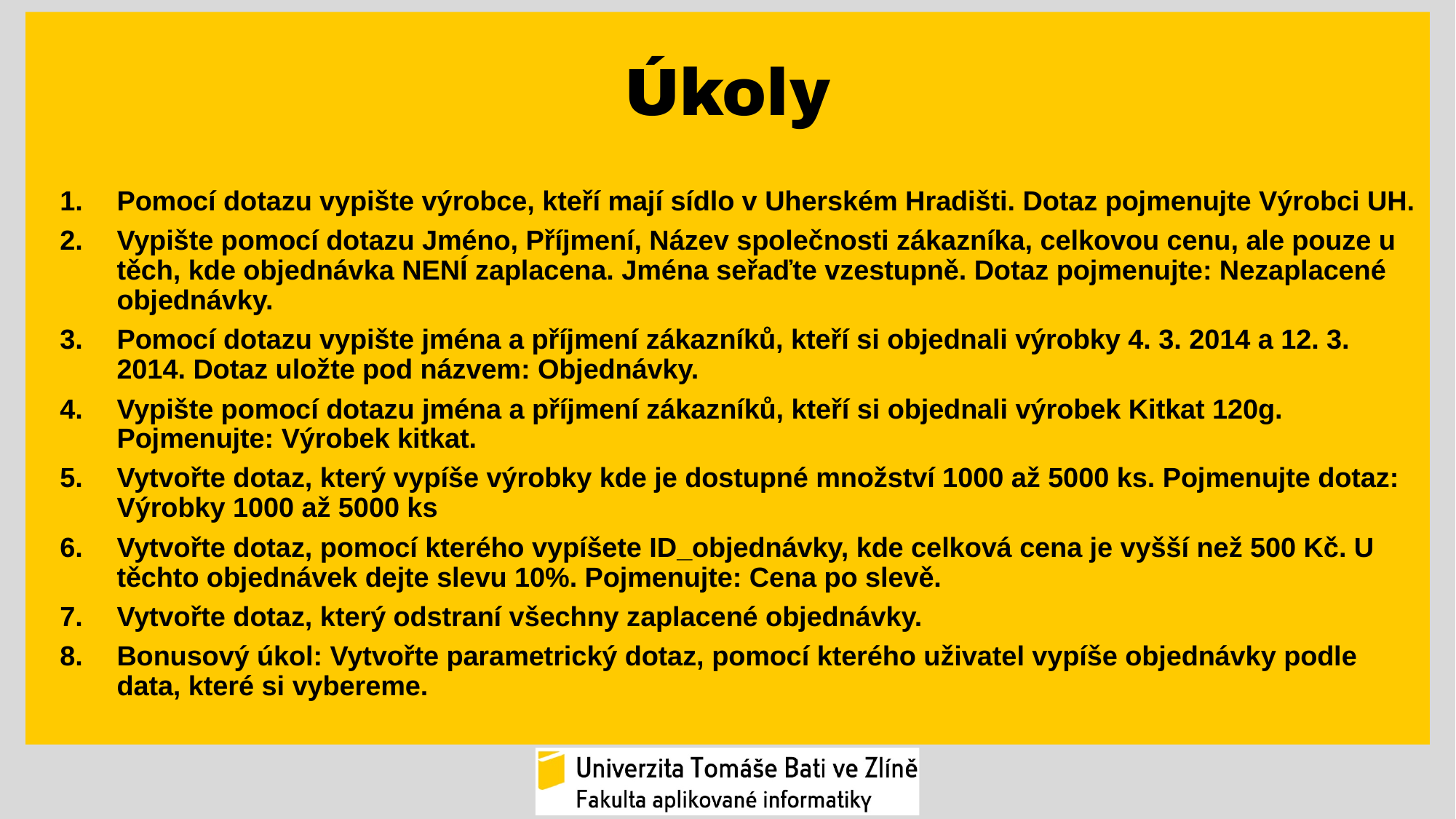

# Úkoly
Pomocí dotazu vypište výrobce, kteří mají sídlo v Uherském Hradišti. Dotaz pojmenujte Výrobci UH.
Vypište pomocí dotazu Jméno, Příjmení, Název společnosti zákazníka, celkovou cenu, ale pouze u těch, kde objednávka NENÍ zaplacena. Jména seřaďte vzestupně. Dotaz pojmenujte: Nezaplacené objednávky.
Pomocí dotazu vypište jména a příjmení zákazníků, kteří si objednali výrobky 4. 3. 2014 a 12. 3. 2014. Dotaz uložte pod názvem: Objednávky.
Vypište pomocí dotazu jména a příjmení zákazníků, kteří si objednali výrobek Kitkat 120g. Pojmenujte: Výrobek kitkat.
Vytvořte dotaz, který vypíše výrobky kde je dostupné množství 1000 až 5000 ks. Pojmenujte dotaz: Výrobky 1000 až 5000 ks
Vytvořte dotaz, pomocí kterého vypíšete ID_objednávky, kde celková cena je vyšší než 500 Kč. U těchto objednávek dejte slevu 10%. Pojmenujte: Cena po slevě.
Vytvořte dotaz, který odstraní všechny zaplacené objednávky.
Bonusový úkol: Vytvořte parametrický dotaz, pomocí kterého uživatel vypíše objednávky podle data, které si vybereme.